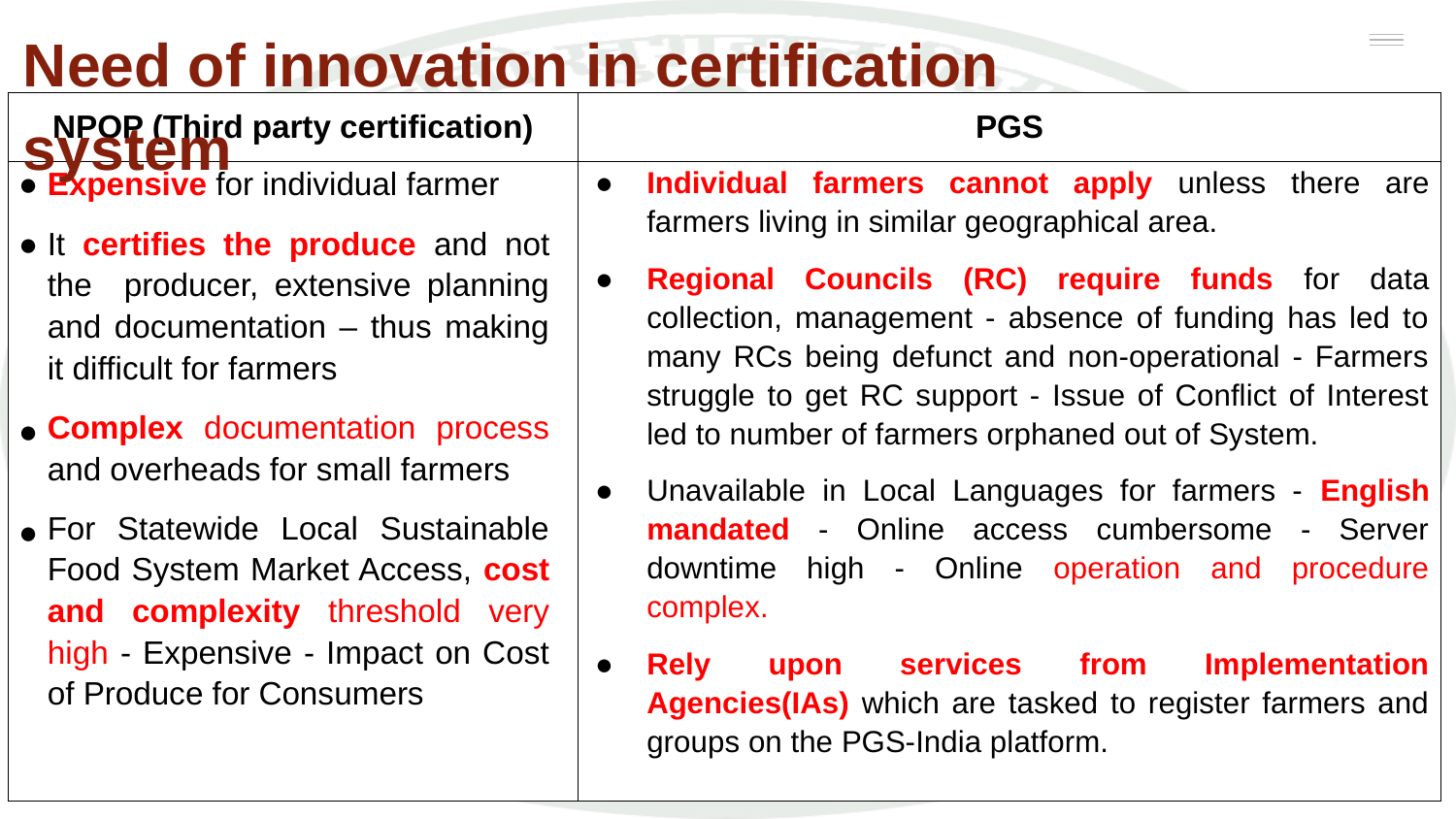

Need of innovation in certification system
| NPOP (Third party certification) | PGS |
| --- | --- |
| Expensive for individual farmer It certifies the produce and not the producer, extensive planning and documentation – thus making it difficult for farmers Complex documentation process and overheads for small farmers For Statewide Local Sustainable Food System Market Access, cost and complexity threshold very high - Expensive - Impact on Cost of Produce for Consumers | Individual farmers cannot apply unless there are farmers living in similar geographical area. Regional Councils (RC) require funds for data collection, management - absence of funding has led to many RCs being defunct and non-operational - Farmers struggle to get RC support - Issue of Conflict of Interest led to number of farmers orphaned out of System. Unavailable in Local Languages for farmers - English mandated - Online access cumbersome - Server downtime high - Online operation and procedure complex. Rely upon services from Implementation Agencies(IAs) which are tasked to register farmers and groups on the PGS-India platform. |
2